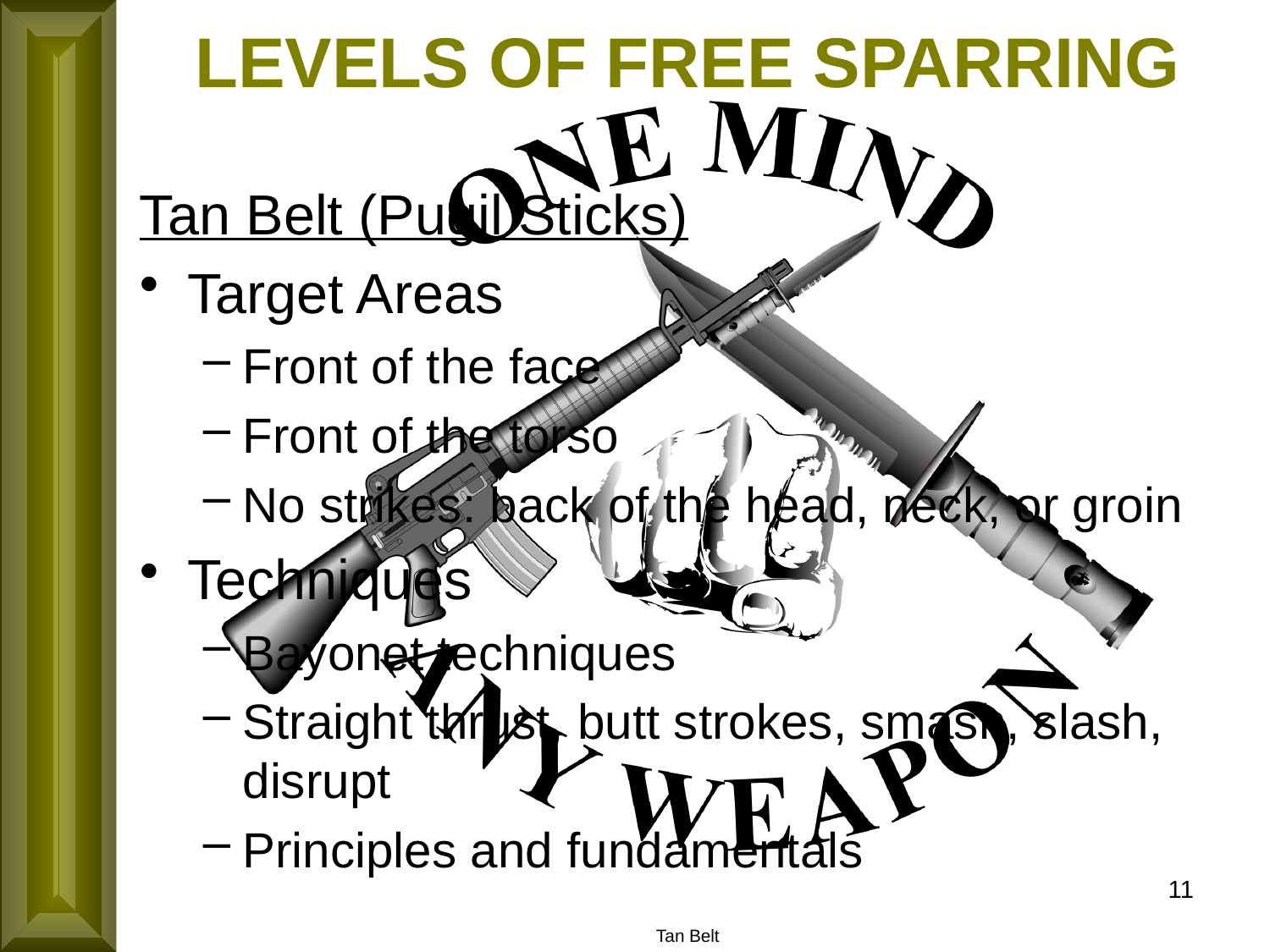

LEVELS OF FREE SPARRING
Tan Belt (Pugil Sticks)
Target Areas
Front of the face
Front of the torso
No strikes: back of the head, neck, or groin
Techniques
Bayonet techniques
Straight thrust, butt strokes, smash, slash, disrupt
Principles and fundamentals
11
Tan Belt